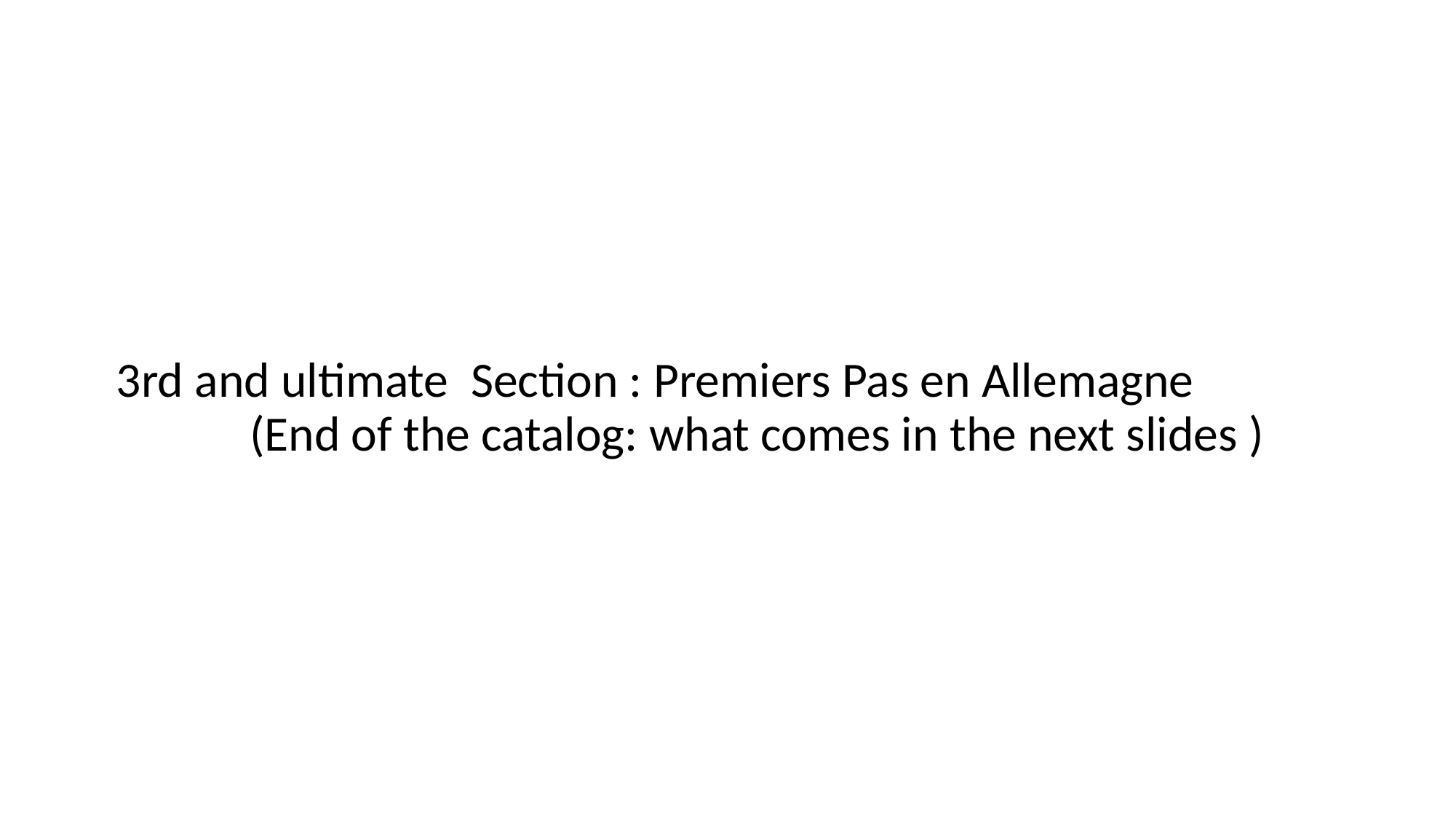

# 3rd and ultimate  Section : Premiers Pas en Allemagne (End of the catalog: what comes in the next slides )